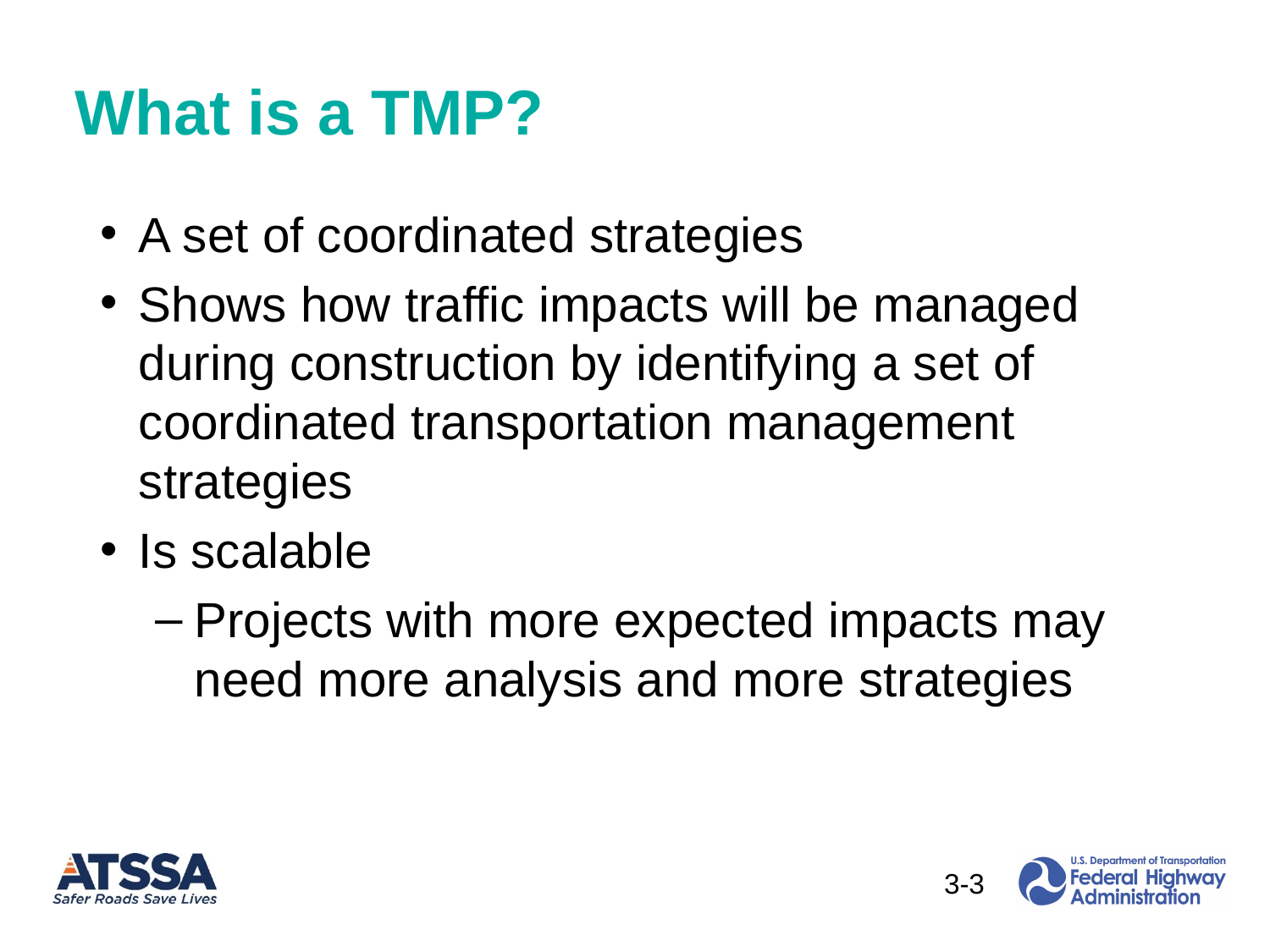

# What is a TMP?
A set of coordinated strategies
Shows how traffic impacts will be managed during construction by identifying a set of coordinated transportation management strategies
Is scalable
Projects with more expected impacts may need more analysis and more strategies